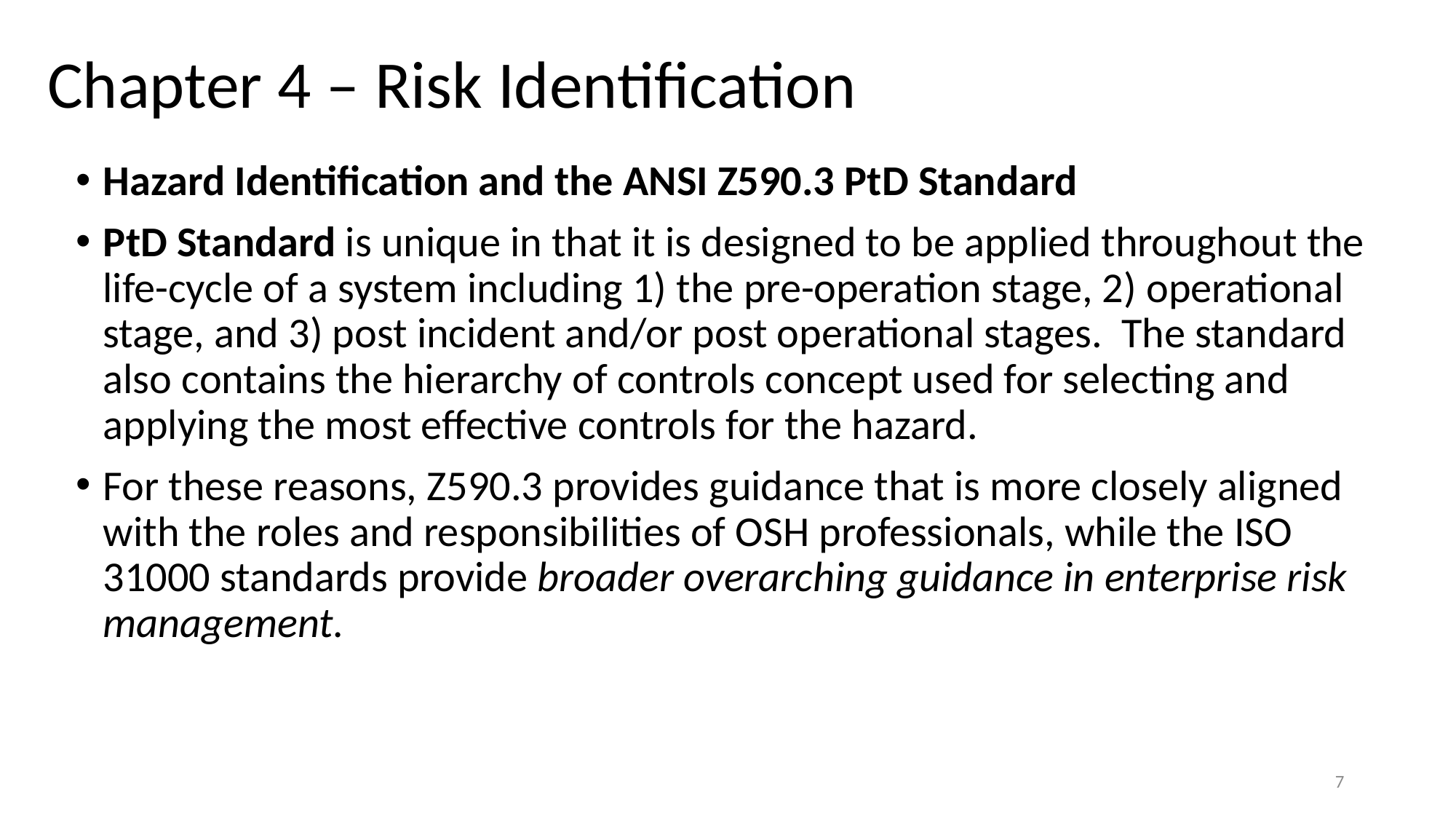

# Chapter 4 – Risk Identification
Hazard Identification and the ANSI Z590.3 PtD Standard
PtD Standard is unique in that it is designed to be applied throughout the life-cycle of a system including 1) the pre-operation stage, 2) operational stage, and 3) post incident and/or post operational stages.  The standard also contains the hierarchy of controls concept used for selecting and applying the most effective controls for the hazard.
For these reasons, Z590.3 provides guidance that is more closely aligned with the roles and responsibilities of OSH professionals, while the ISO 31000 standards provide broader overarching guidance in enterprise risk management.
7